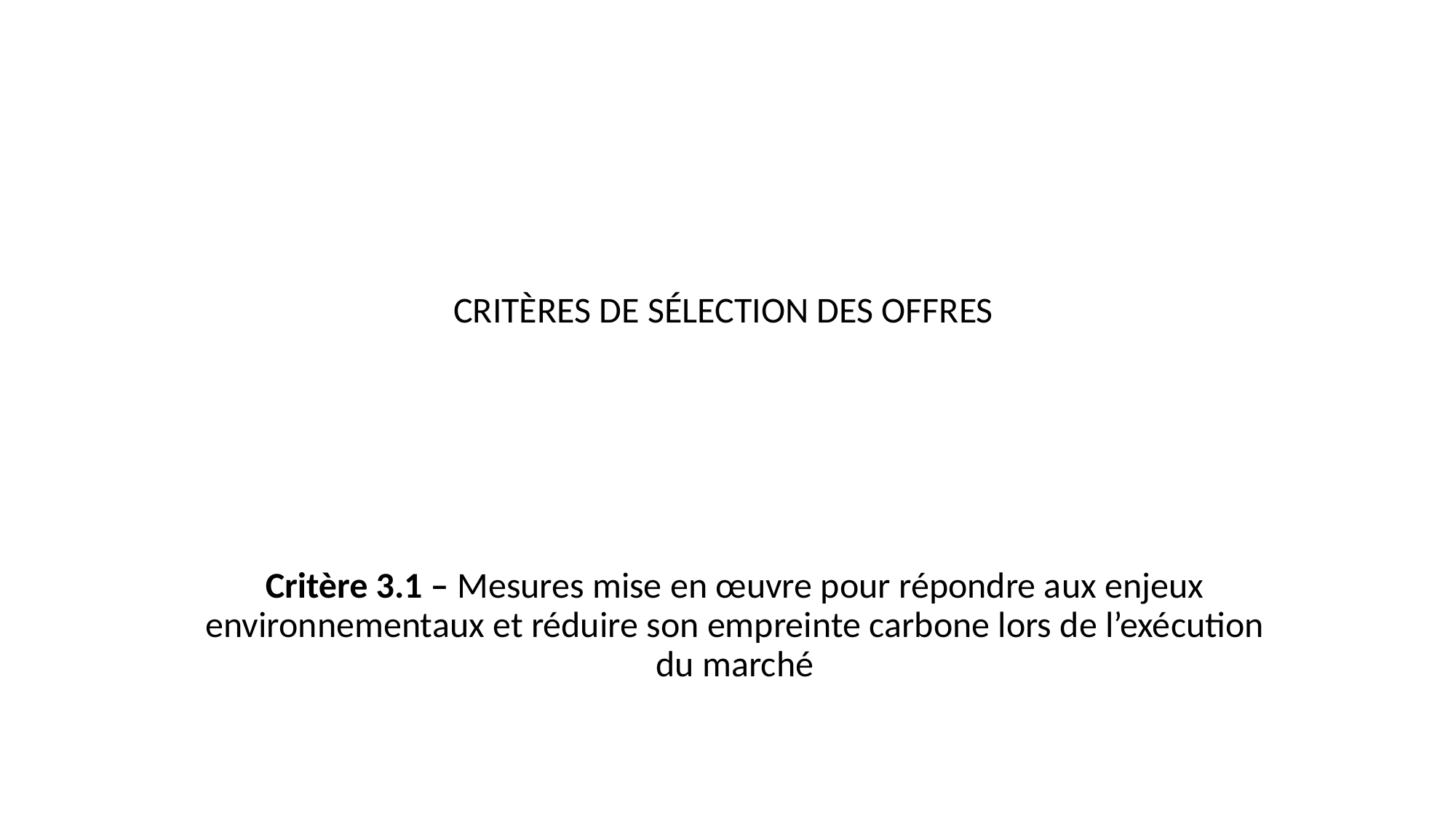

# CRITÈRES DE SÉLECTION DES OFFRES
Critère 3.1 – Mesures mise en œuvre pour répondre aux enjeux environnementaux et réduire son empreinte carbone lors de l’exécution du marché